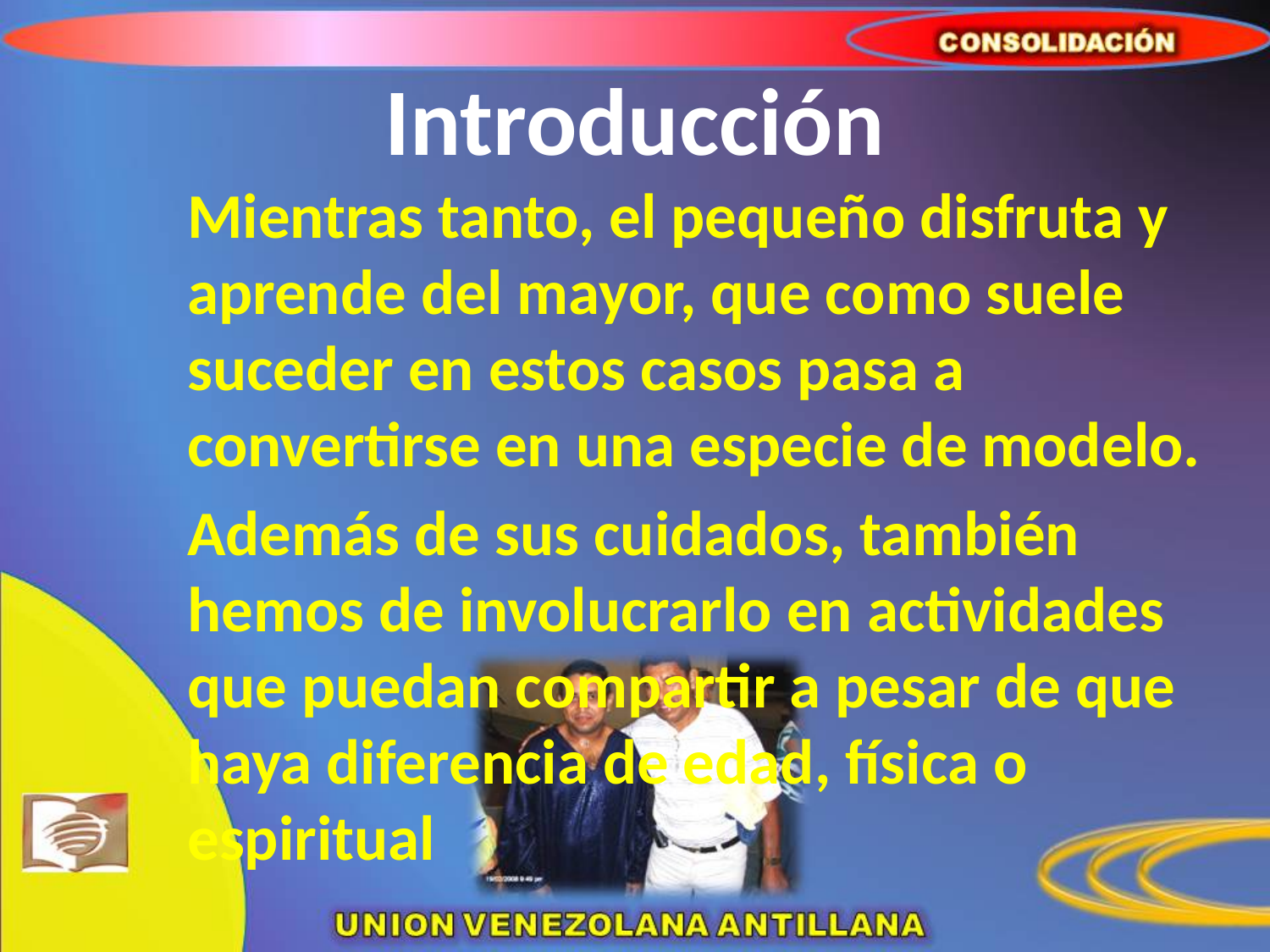

# Introducción
	Mientras tanto, el pequeño disfruta y aprende del mayor, que como suele suceder en estos casos pasa a convertirse en una especie de modelo.
	Además de sus cuidados, también hemos de involucrarlo en actividades que puedan compartir a pesar de que haya diferencia de edad, física o espiritual